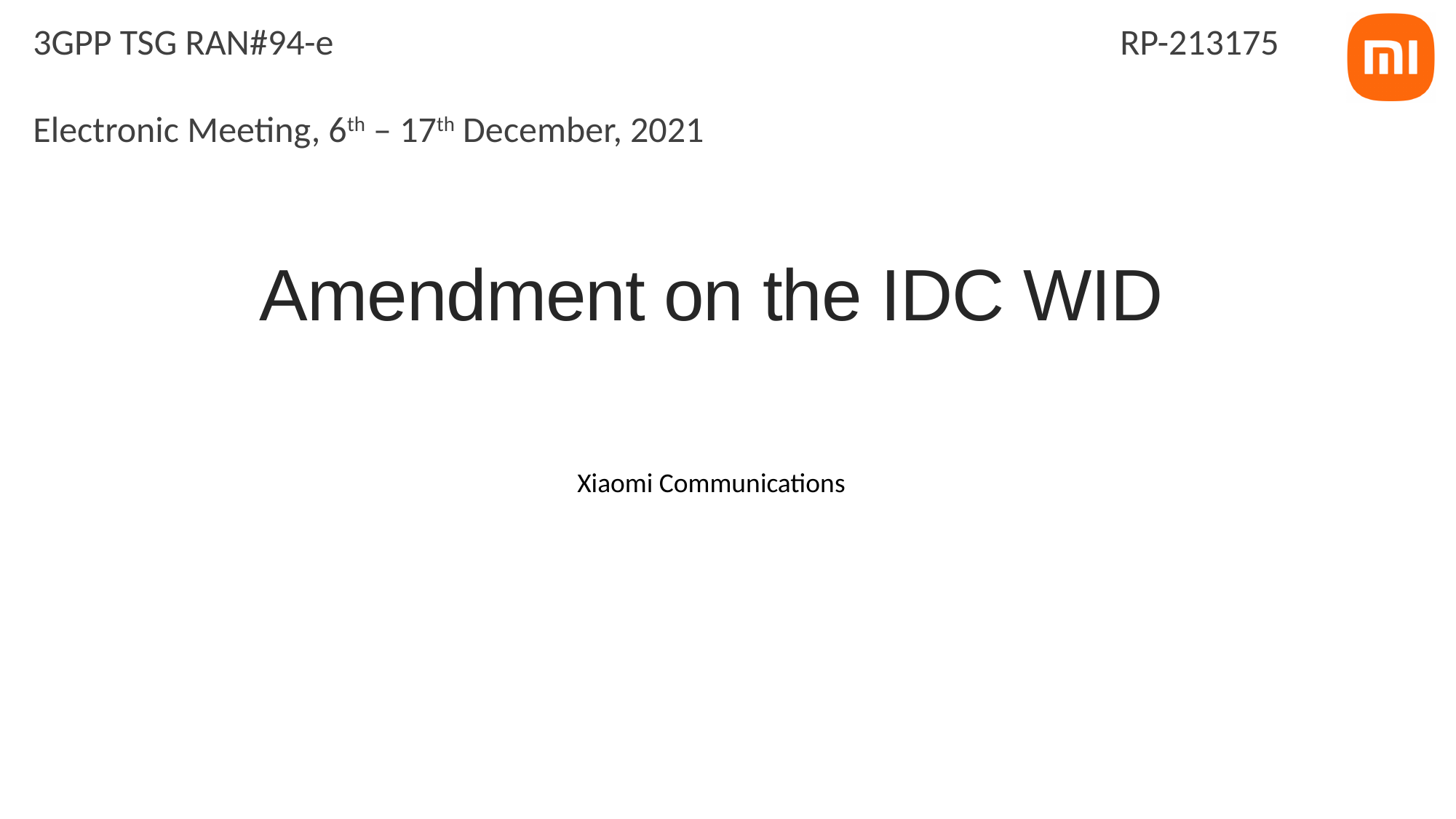

3GPP TSG RAN#94-e
Electronic Meeting, 6th – 17th December, 2021
RP-213175
# Amendment on the IDC WID
Xiaomi Communications